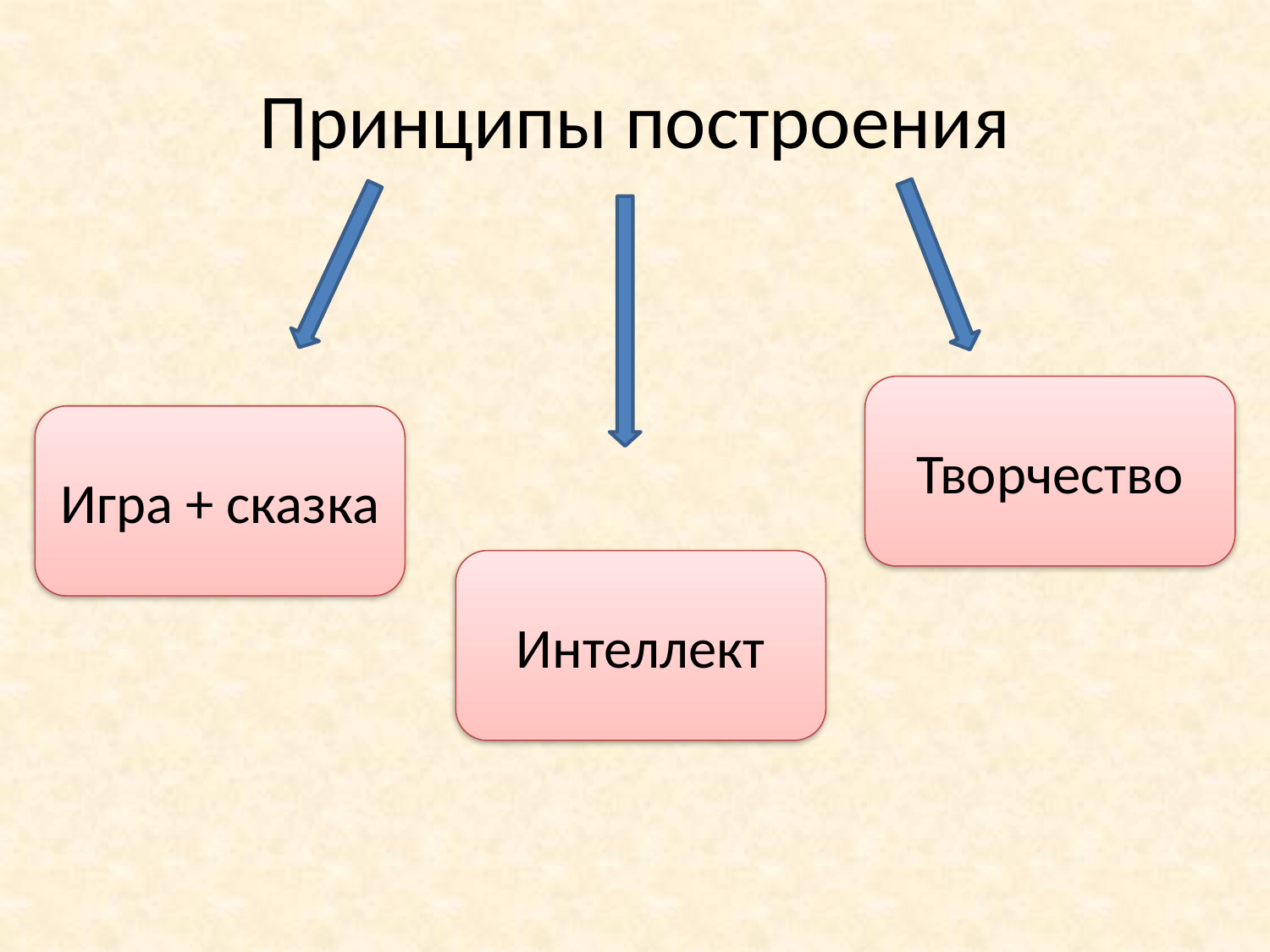

# Принципы построения

Творчество
Игра + сказка
Интеллект